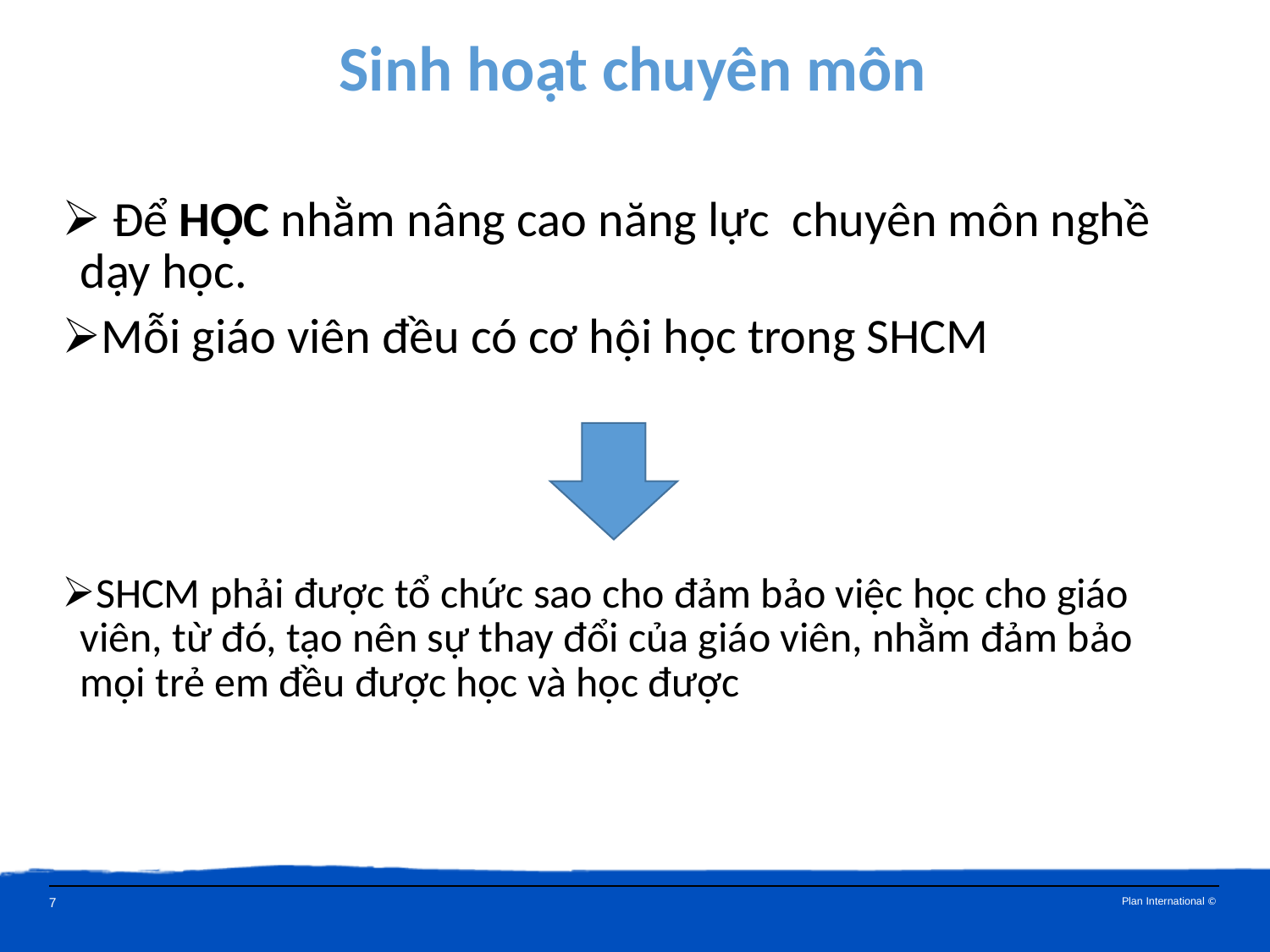

Sinh hoạt chuyên môn
 Để HỌC nhằm nâng cao năng lực  chuyên môn nghề dạy học.
Mỗi giáo viên đều có cơ hội học trong SHCM

SHCM phải được tổ chức sao cho đảm bảo việc học cho giáo viên, từ đó, tạo nên sự thay đổi của giáo viên, nhằm đảm bảo mọi trẻ em đều được học và học được

7